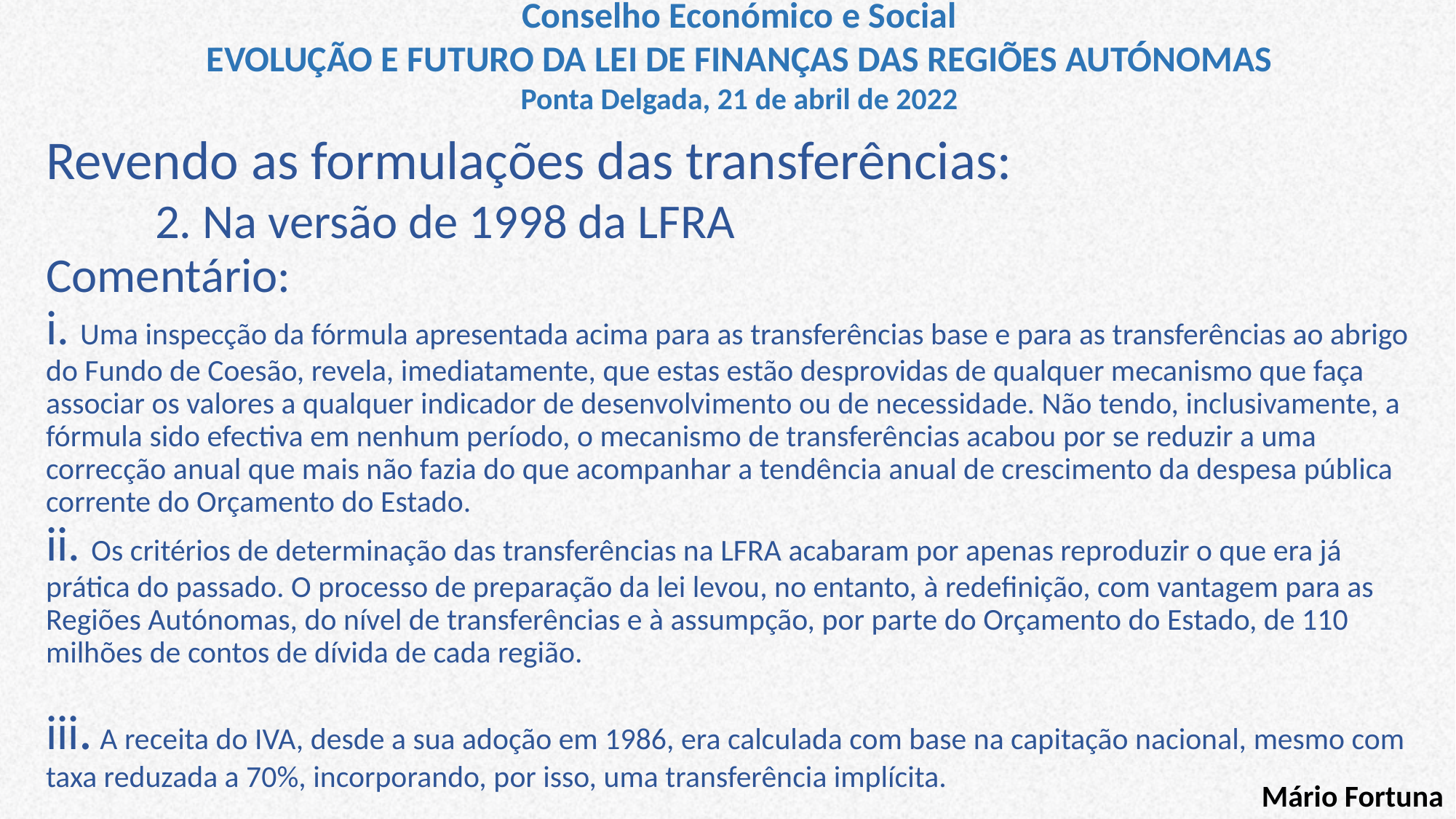

Conselho Económico e Social
EVOLUÇÃO E FUTURO DA LEI DE FINANÇAS DAS REGIÕES AUTÓNOMAS
Ponta Delgada, 21 de abril de 2022
# Revendo as formulações das transferências: 2. Na versão de 1998 da LFRA Comentário: i. Uma inspecção da fórmula apresentada acima para as transferências base e para as transferências ao abrigo do Fundo de Coesão, revela, imediatamente, que estas estão desprovidas de qualquer mecanismo que faça associar os valores a qualquer indicador de desenvolvimento ou de necessidade. Não tendo, inclusivamente, a fórmula sido efectiva em nenhum período, o mecanismo de transferências acabou por se reduzir a uma correcção anual que mais não fazia do que acompanhar a tendência anual de crescimento da despesa pública corrente do Orçamento do Estado. ii. Os critérios de determinação das transferências na LFRA acabaram por apenas reproduzir o que era já prática do passado. O processo de preparação da lei levou, no entanto, à redefinição, com vantagem para as Regiões Autónomas, do nível de transferências e à assumpção, por parte do Orçamento do Estado, de 110 milhões de contos de dívida de cada região. iii. A receita do IVA, desde a sua adoção em 1986, era calculada com base na capitação nacional, mesmo com taxa reduzada a 70%, incorporando, por isso, uma transferência implícita.
Mário Fortuna